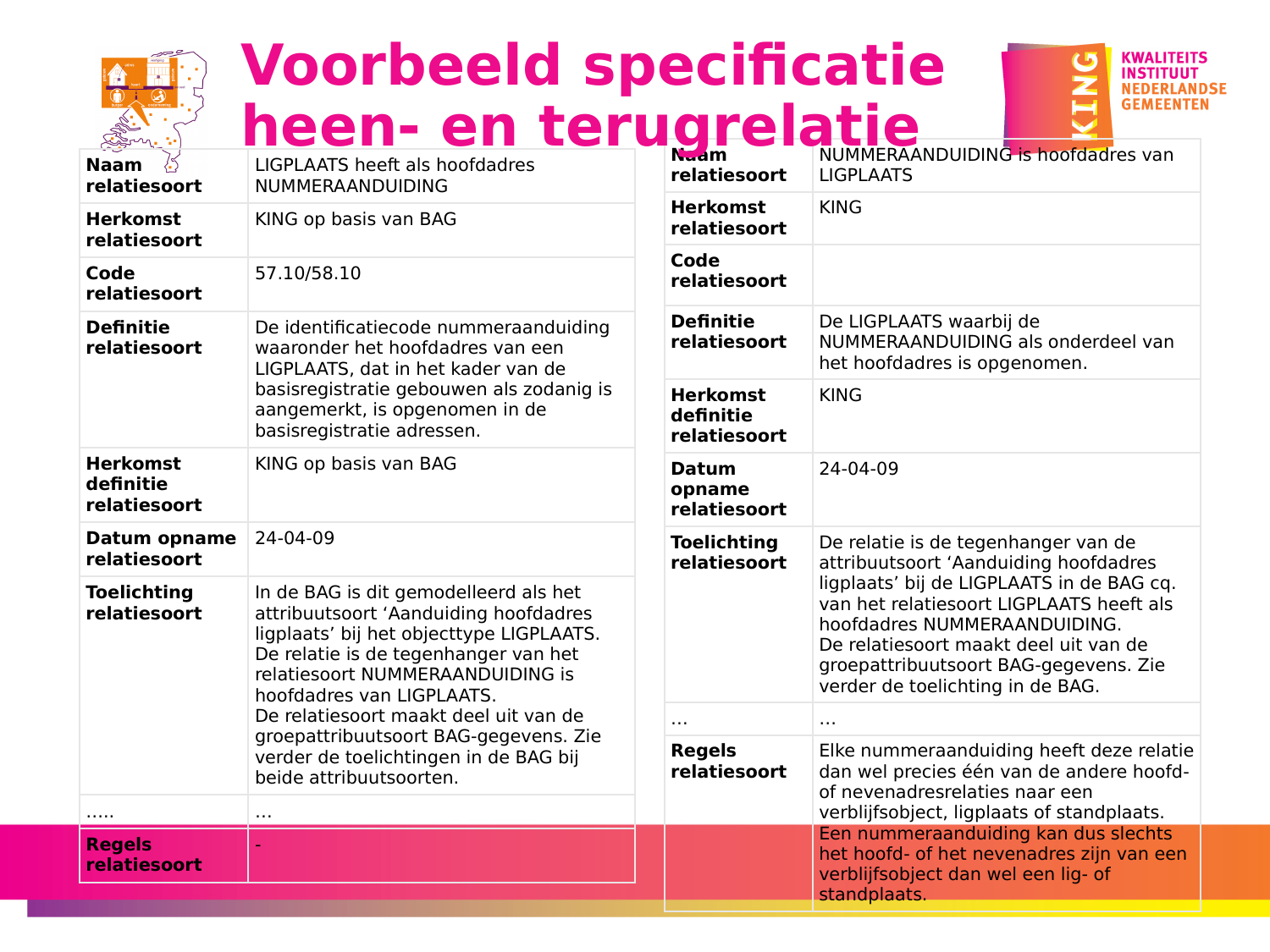

Voorbeeld specificatie
heen- en terugrelatie
| Naam relatiesoort | NUMMERAANDUIDING is hoofdadres van LIGPLAATS |
| --- | --- |
| Herkomst relatiesoort | KING |
| Code relatiesoort |  |
| Definitie relatiesoort | De LIGPLAATS waarbij de NUMMERAANDUIDING als onderdeel van het hoofdadres is opgenomen. |
| Herkomst definitie relatiesoort | KING |
| Datum opname relatiesoort | 24-04-09 |
| Toelichting relatiesoort | De relatie is de tegenhanger van de attribuutsoort ‘Aanduiding hoofdadres ligplaats’ bij de LIGPLAATS in de BAG cq. van het relatiesoort LIGPLAATS heeft als hoofdadres NUMMERAANDUIDING. De relatiesoort maakt deel uit van de groepattribuutsoort BAG-gegevens. Zie verder de toelichting in de BAG. |
| … | … |
| Regels relatiesoort | Elke nummeraanduiding heeft deze relatie dan wel precies één van de andere hoofd- of nevenadresrelaties naar een verblijfsobject, ligplaats of standplaats. Een nummeraanduiding kan dus slechts het hoofd- of het nevenadres zijn van een verblijfsobject dan wel een lig- of standplaats. |
| Naam relatiesoort | LIGPLAATS heeft als hoofdadres NUMMERAANDUIDING |
| --- | --- |
| Herkomst relatiesoort | KING op basis van BAG |
| Code relatiesoort | 57.10/58.10 |
| Definitie relatiesoort | De identificatiecode nummeraanduiding waaronder het hoofdadres van een LIGPLAATS, dat in het kader van de basisregistratie gebouwen als zodanig is aangemerkt, is opgenomen in de basisregistratie adressen. |
| Herkomst definitie relatiesoort | KING op basis van BAG |
| Datum opname relatiesoort | 24-04-09 |
| Toelichting relatiesoort | In de BAG is dit gemodelleerd als het attribuutsoort ‘Aanduiding hoofdadres ligplaats’ bij het objecttype LIGPLAATS. De relatie is de tegenhanger van het relatiesoort NUMMERAANDUIDING is hoofdadres van LIGPLAATS. De relatiesoort maakt deel uit van de groepattribuutsoort BAG-gegevens. Zie verder de toelichtingen in de BAG bij beide attribuutsoorten. |
| ….. | … |
| Regels relatiesoort | - |